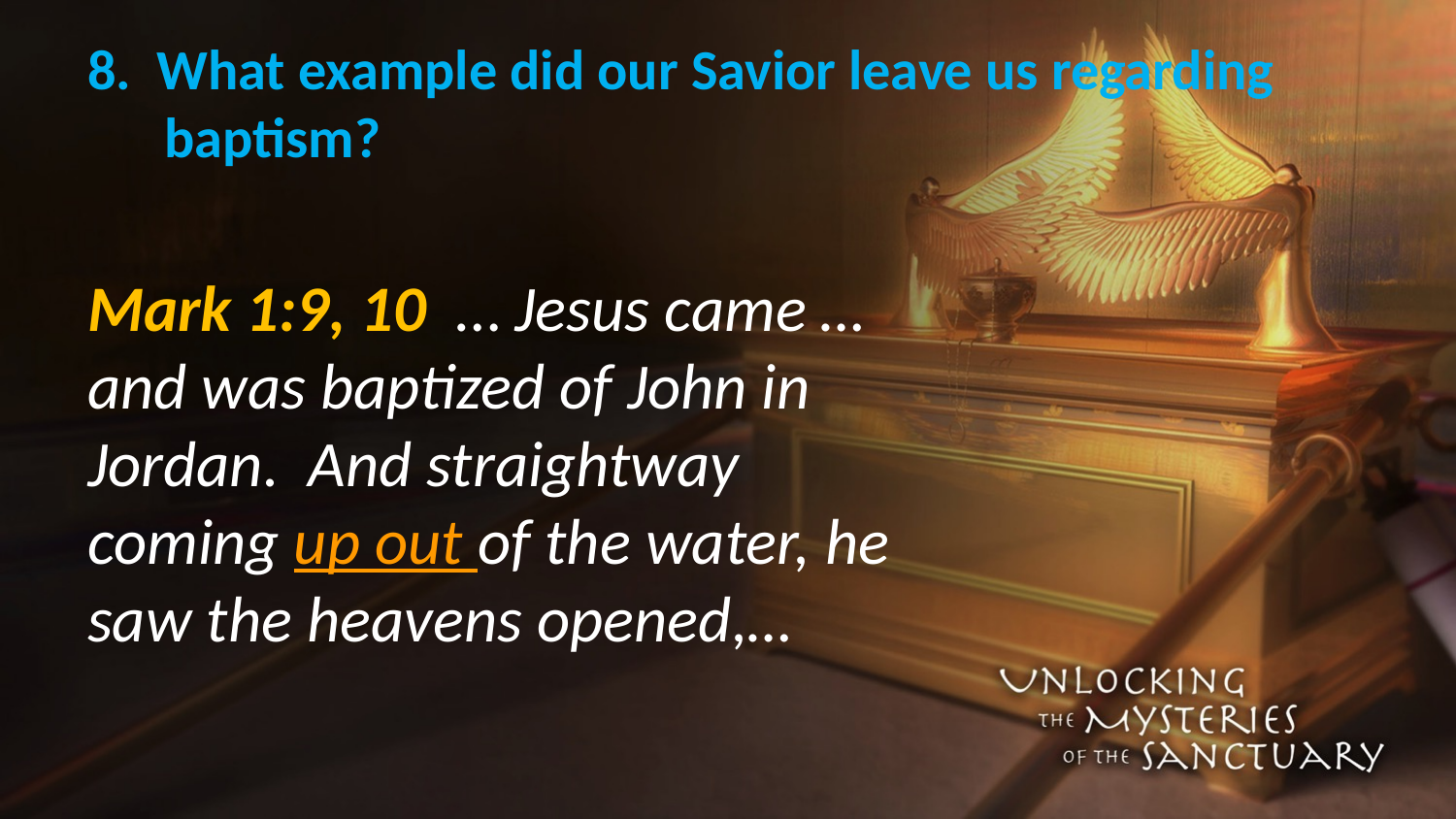

# 8.  What example did our Savior leave us regarding baptism?

Mark 1:9, 10  … Jesus came … and was baptized of John in Jordan.  And straightway coming up out of the water, he saw the heavens opened,…